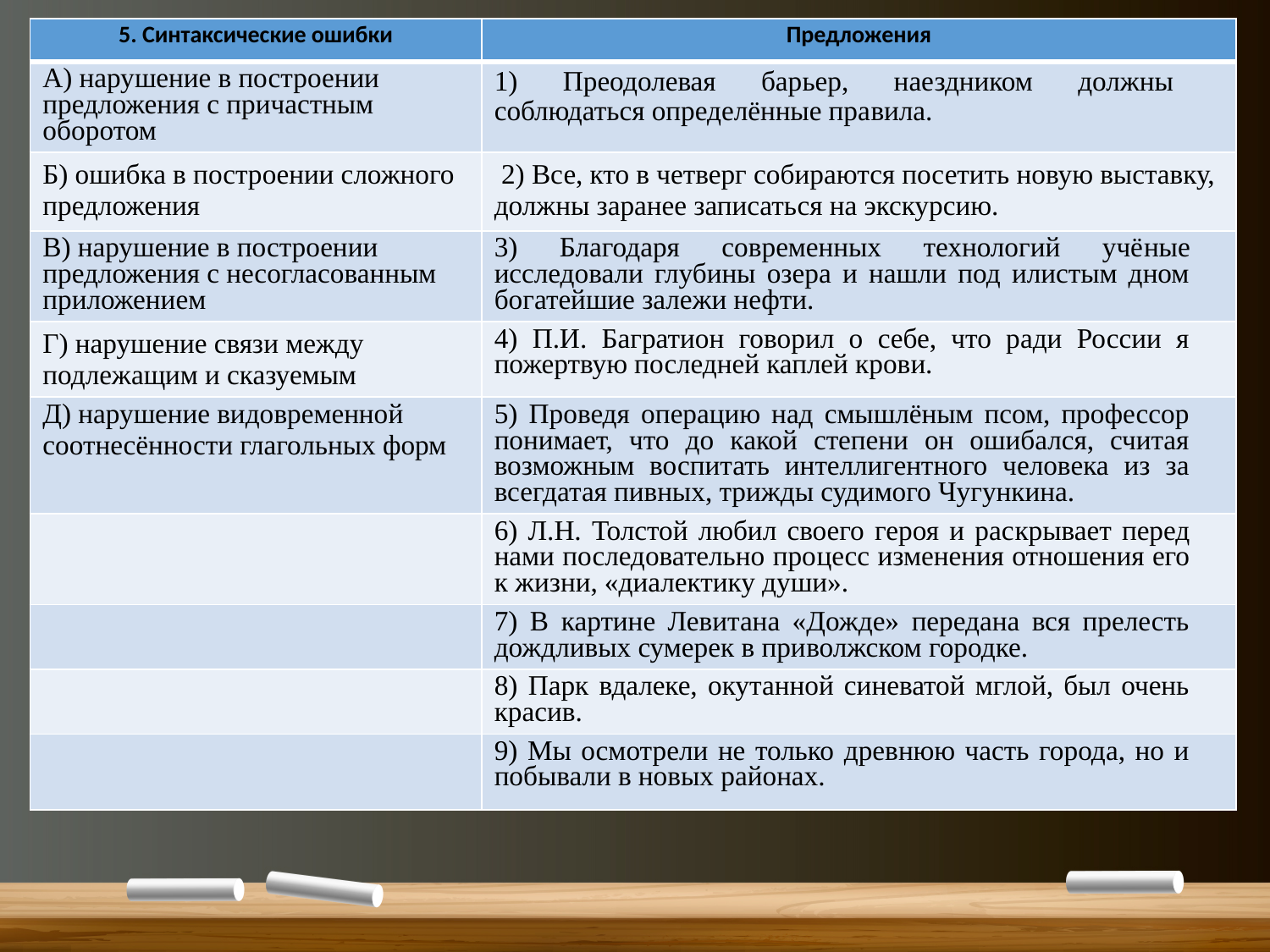

| 5. Синтаксические ошибки | Предложения |
| --- | --- |
| А) нарушение в построении предложения с причастным оборотом | 1) Преодолевая барьер, наездником должны соблюдаться определённые пра­вила. |
| Б) ошибка в построении сложного предложения | 2) Все, кто в четверг собираются посетить новую выставку, должны заранее записать­ся на экскурсию. |
| В) нарушение в построении предложения с несогласованным приложением | 3) Благодаря современных технологий учё­ные исследовали глубины озера и нашли под илистым дном богатейшие залежи нефти. |
| Г) нарушение связи между подлежащим и сказуемым | 4) П.И. Багратион говорил о себе, что ради России я пожертвую последней каплей крови. |
| Д) нарушение видовременной соотнесённости глагольных форм | 5) Проведя операцию над смышлёным псом, профессор понимает, что до какой степени он ошибался, считая возможным воспитать интеллигентного человека из за­всегдатая пивных, трижды судимого Чугункина. |
|  | 6) Л.Н. Толстой любил своего героя и рас­крывает перед нами последовательно про­цесс изменения отношения его к жизни, «диалектику души». |
|  | 7) В картине Левитана «Дожде» передана вся прелесть дождливых сумерек в при­волжском городке. |
|  | 8) Парк вдалеке, окутанной синеватой мглой, был очень красив. |
|  | 9) Мы осмотрели не только древнюю часть города, но и побывали в новых районах. |